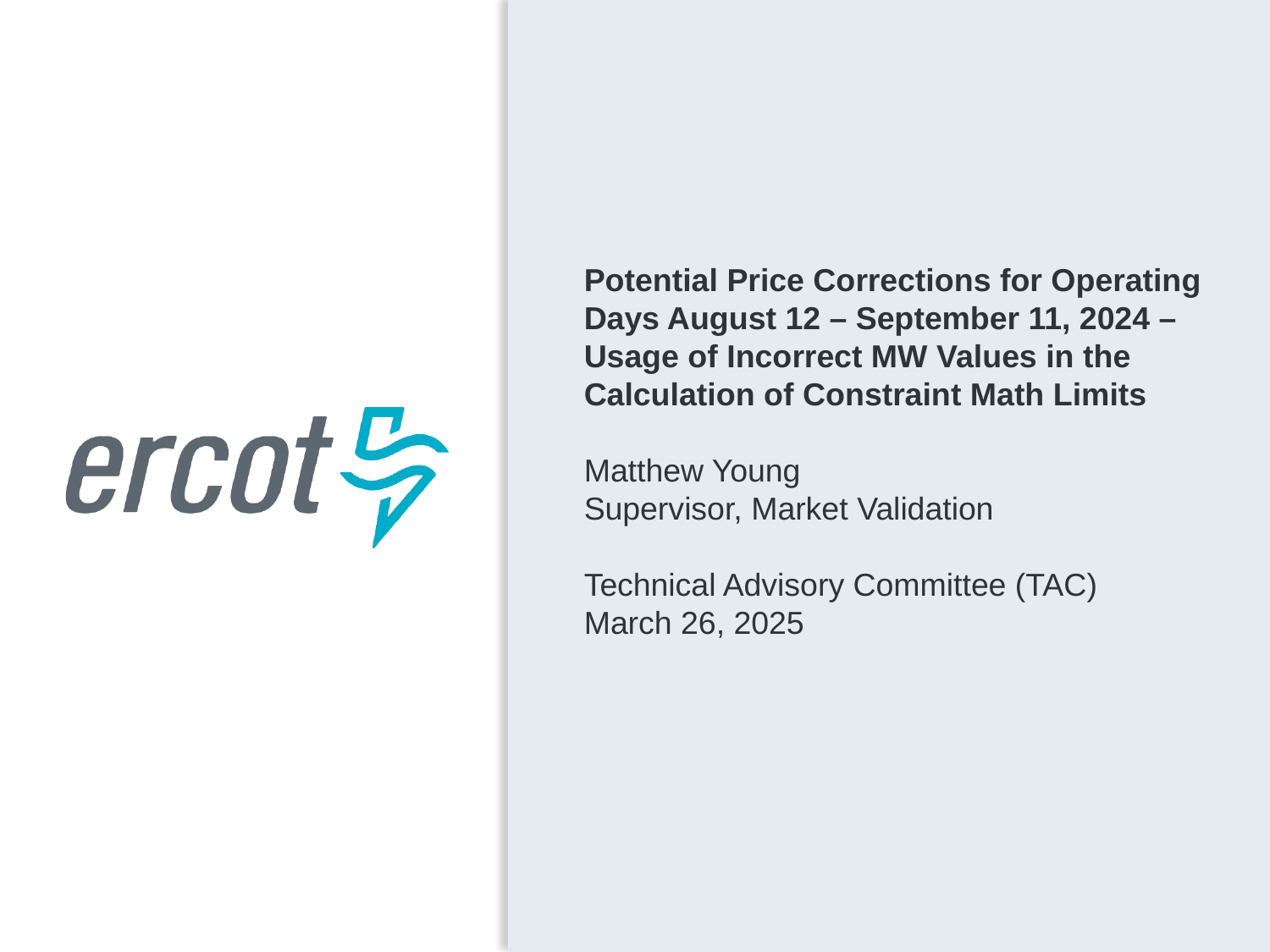

Potential Price Corrections for Operating Days August 12 – September 11, 2024 – Usage of Incorrect MW Values in the Calculation of Constraint Math Limits

Matthew Young
Supervisor, Market Validation

Technical Advisory Committee (TAC)
March 26, 2025